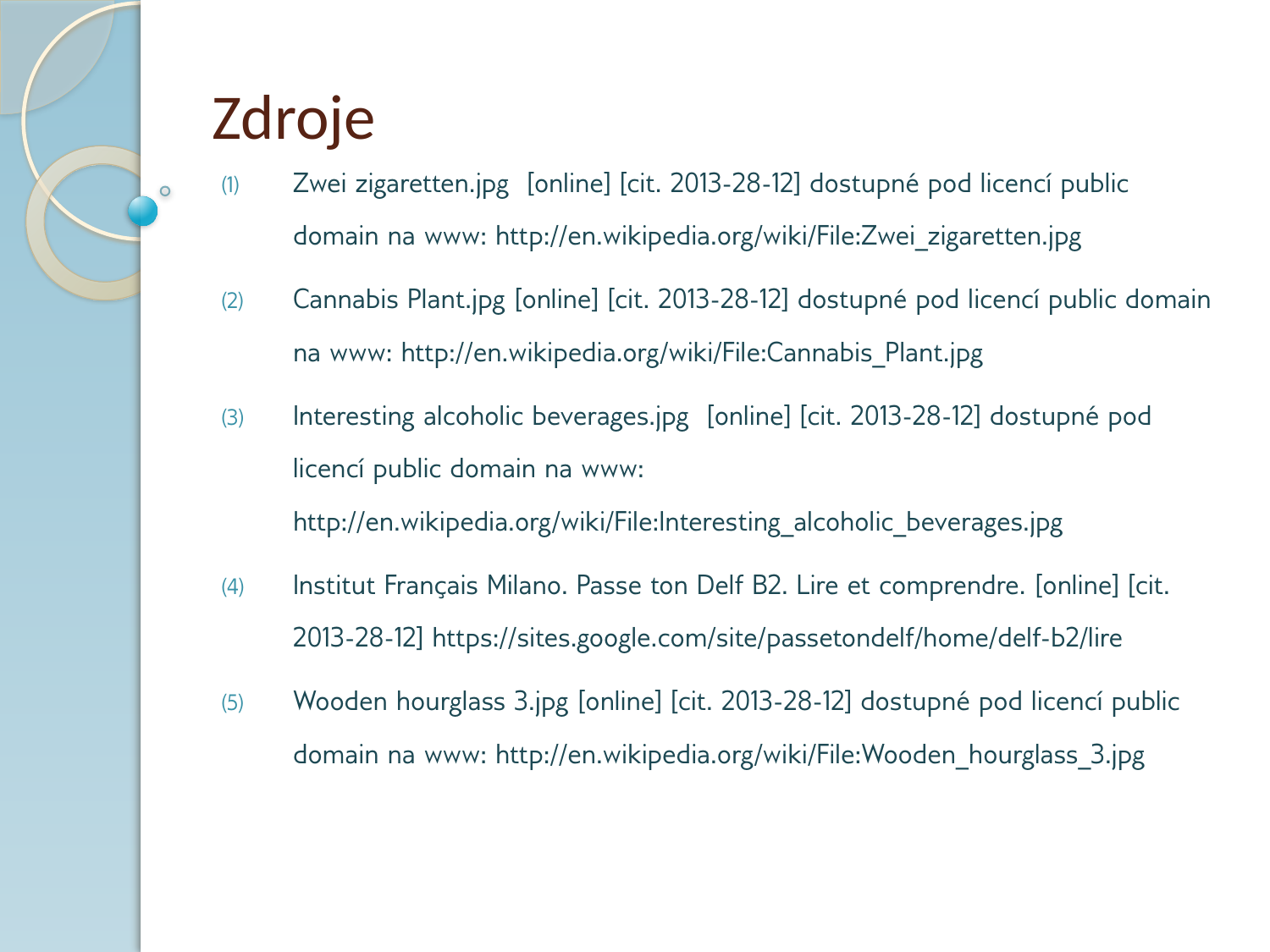

# Zdroje
Zwei zigaretten.jpg  [online] [cit. 2013-28-12] dostupné pod licencí public domain na www: http://en.wikipedia.org/wiki/File:Zwei_zigaretten.jpg
Cannabis Plant.jpg [online] [cit. 2013-28-12] dostupné pod licencí public domain na www: http://en.wikipedia.org/wiki/File:Cannabis_Plant.jpg
Interesting alcoholic beverages.jpg  [online] [cit. 2013-28-12] dostupné pod licencí public domain na www: http://en.wikipedia.org/wiki/File:Interesting_alcoholic_beverages.jpg
Institut Français Milano. Passe ton Delf B2. Lire et comprendre. [online] [cit. 2013-28-12] https://sites.google.com/site/passetondelf/home/delf-b2/lire
Wooden hourglass 3.jpg [online] [cit. 2013-28-12] dostupné pod licencí public domain na www: http://en.wikipedia.org/wiki/File:Wooden_hourglass_3.jpg